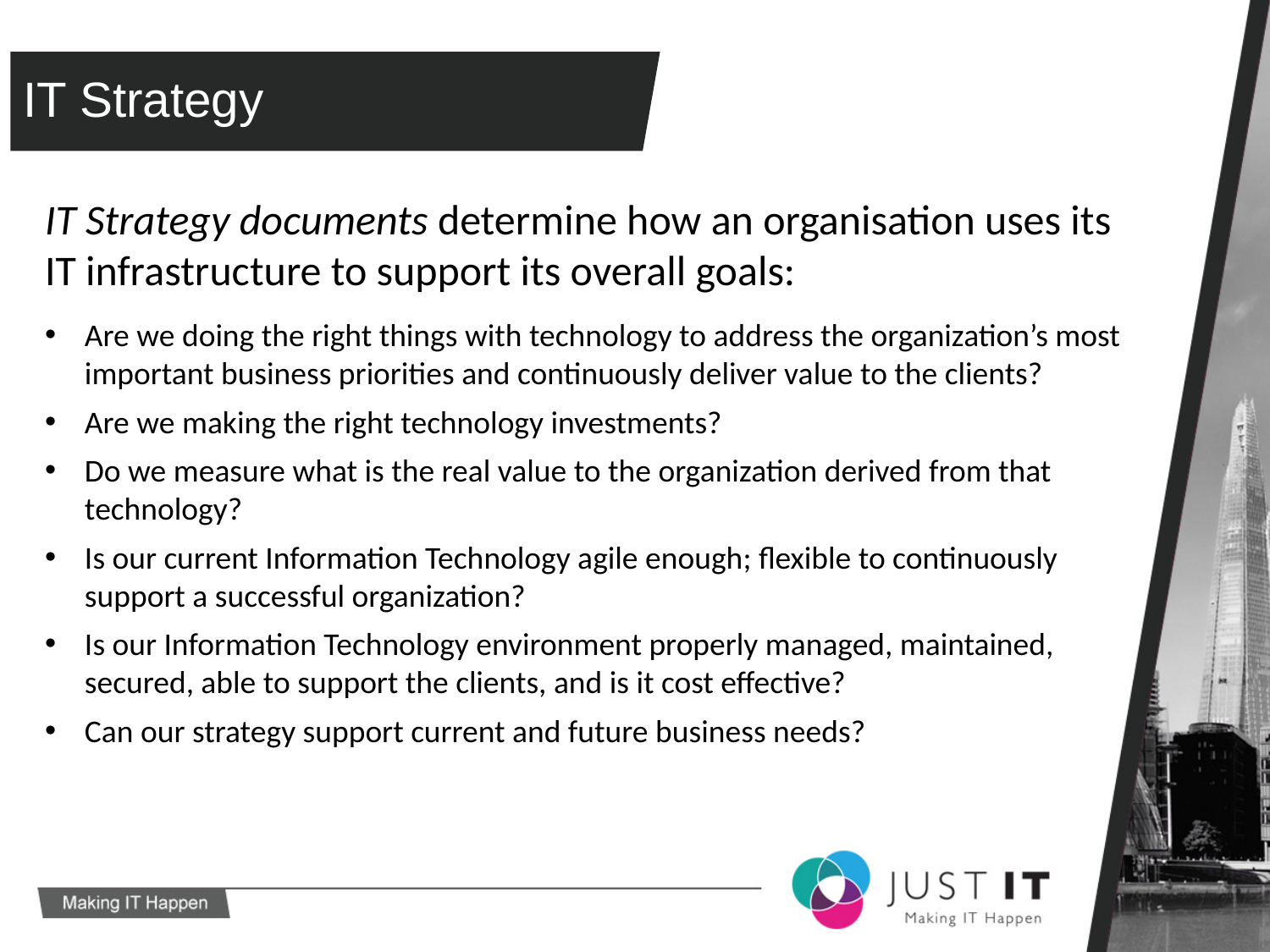

# IT Strategy

IT Strategy documents determine how an organisation uses its IT infrastructure to support its overall goals:
Are we doing the right things with technology to address the organization’s most important business priorities and continuously deliver value to the clients?
Are we making the right technology investments?
Do we measure what is the real value to the organization derived from that technology?
Is our current Information Technology agile enough; flexible to continuously support a successful organization?
Is our Information Technology environment properly managed, maintained, secured, able to support the clients, and is it cost effective?
Can our strategy support current and future business needs?